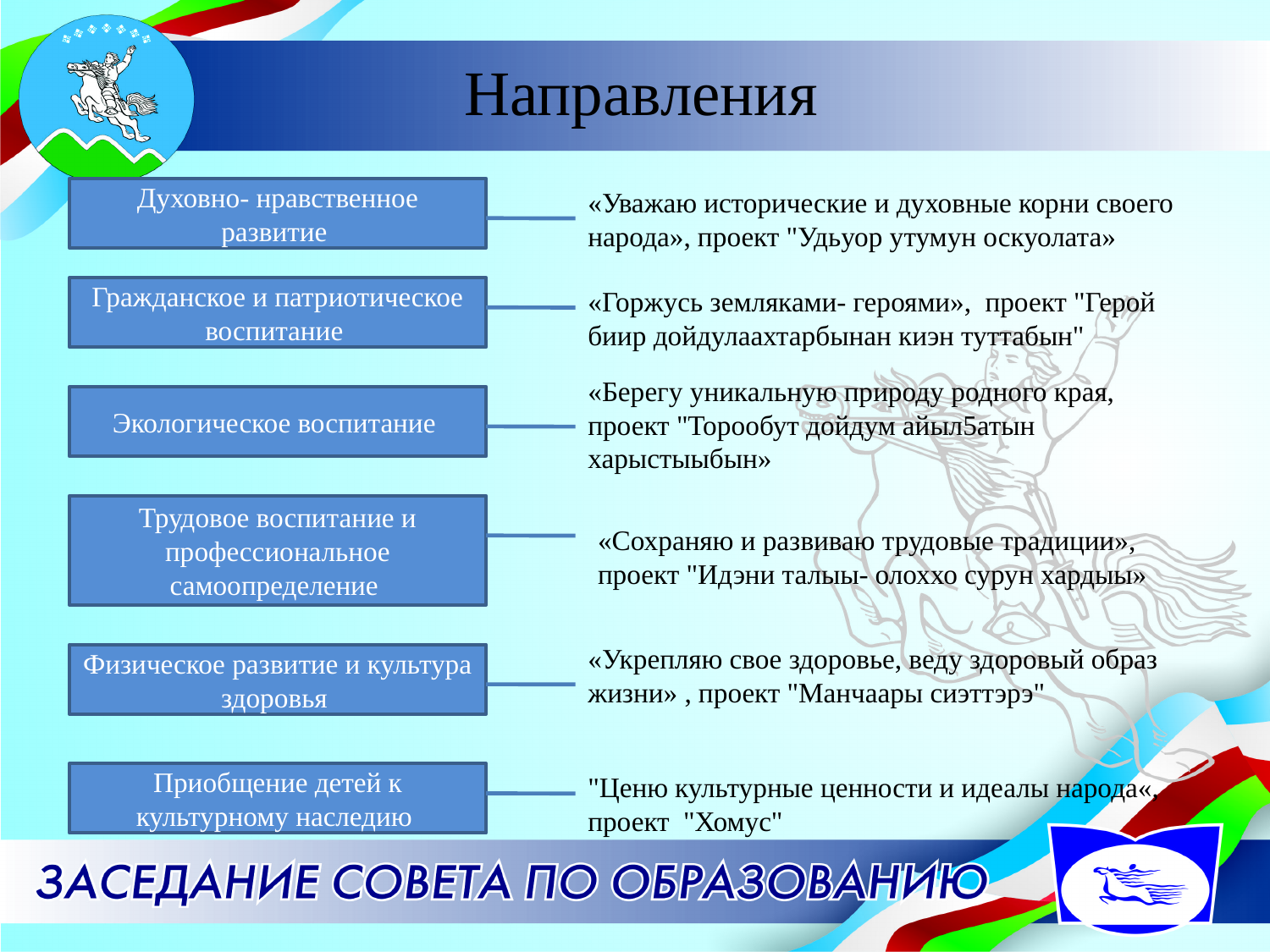

# Направления
Духовно- нравственное развитие
«Уважаю исторические и духовные корни своего народа», проект "Удьуор утумун оскуолата»
Гражданское и патриотическое воспитание
«Горжусь земляками- героями»,  проект "Герой биир дойдулаахтарбынан киэн туттабын"
«Берегу уникальную природу родного края, проект "Торообут дойдум айыл5атын харыстыыбын»
Экологическое воспитание
Трудовое воспитание и профессиональное самоопределение
«Сохраняю и развиваю трудовые традиции», проект "Идэни талыы- олоххо сурун хардыы»
«Укрепляю свое здоровье, веду здоровый образ жизни» , проект "Манчаары сиэттэрэ"
Физическое развитие и культура здоровья
Приобщение детей к культурному наследию
"Ценю культурные ценности и идеалы народа«,  проект  "Хомус"